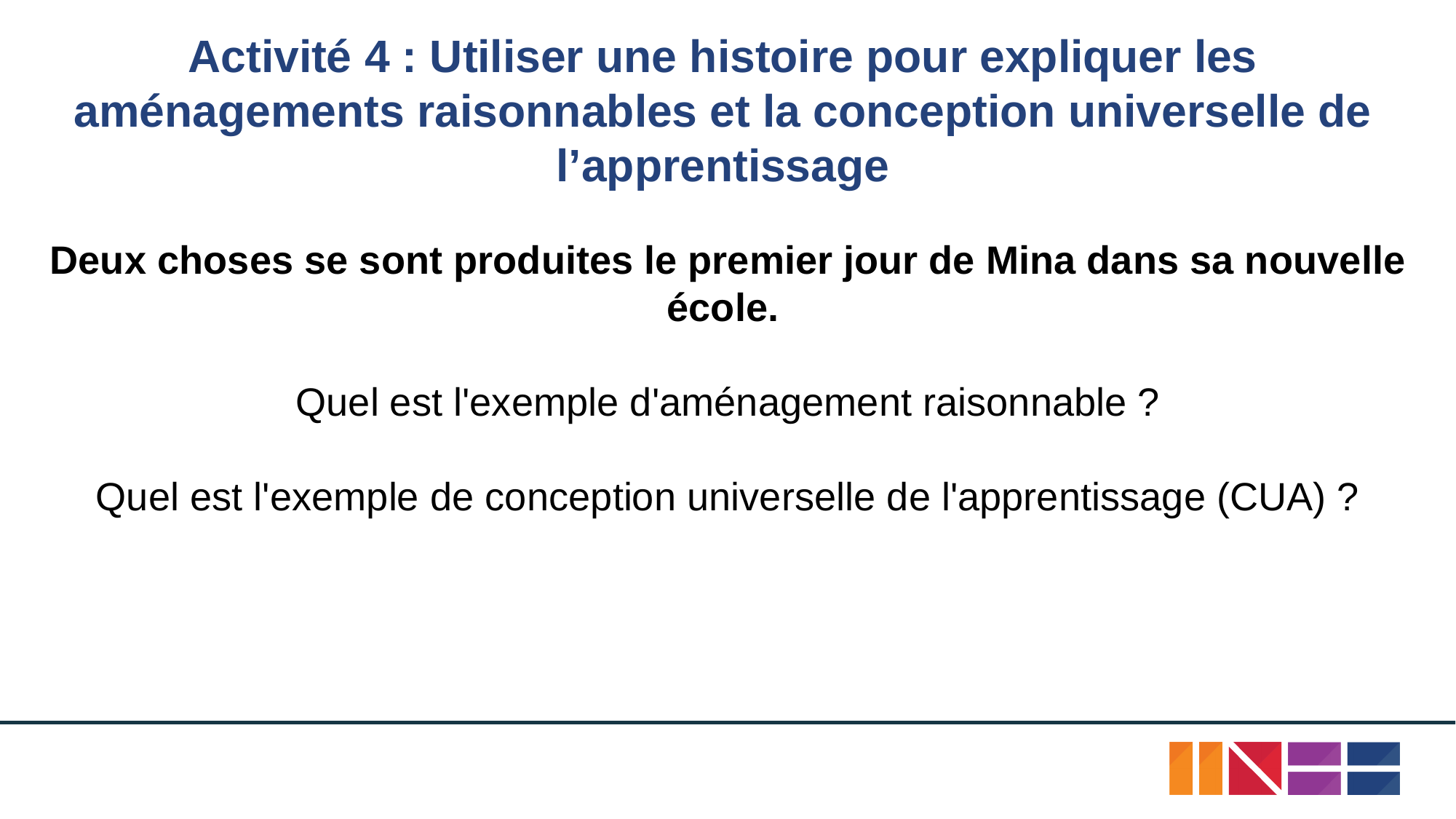

# Activité 4 : Utiliser une histoire pour expliquer les aménagements raisonnables et la conception universelle de l’apprentissage

Deux choses se sont produites le premier jour de Mina dans sa nouvelle école.

Quel est l'exemple d'aménagement raisonnable ?
Quel est l'exemple de conception universelle de l'apprentissage (CUA) ?